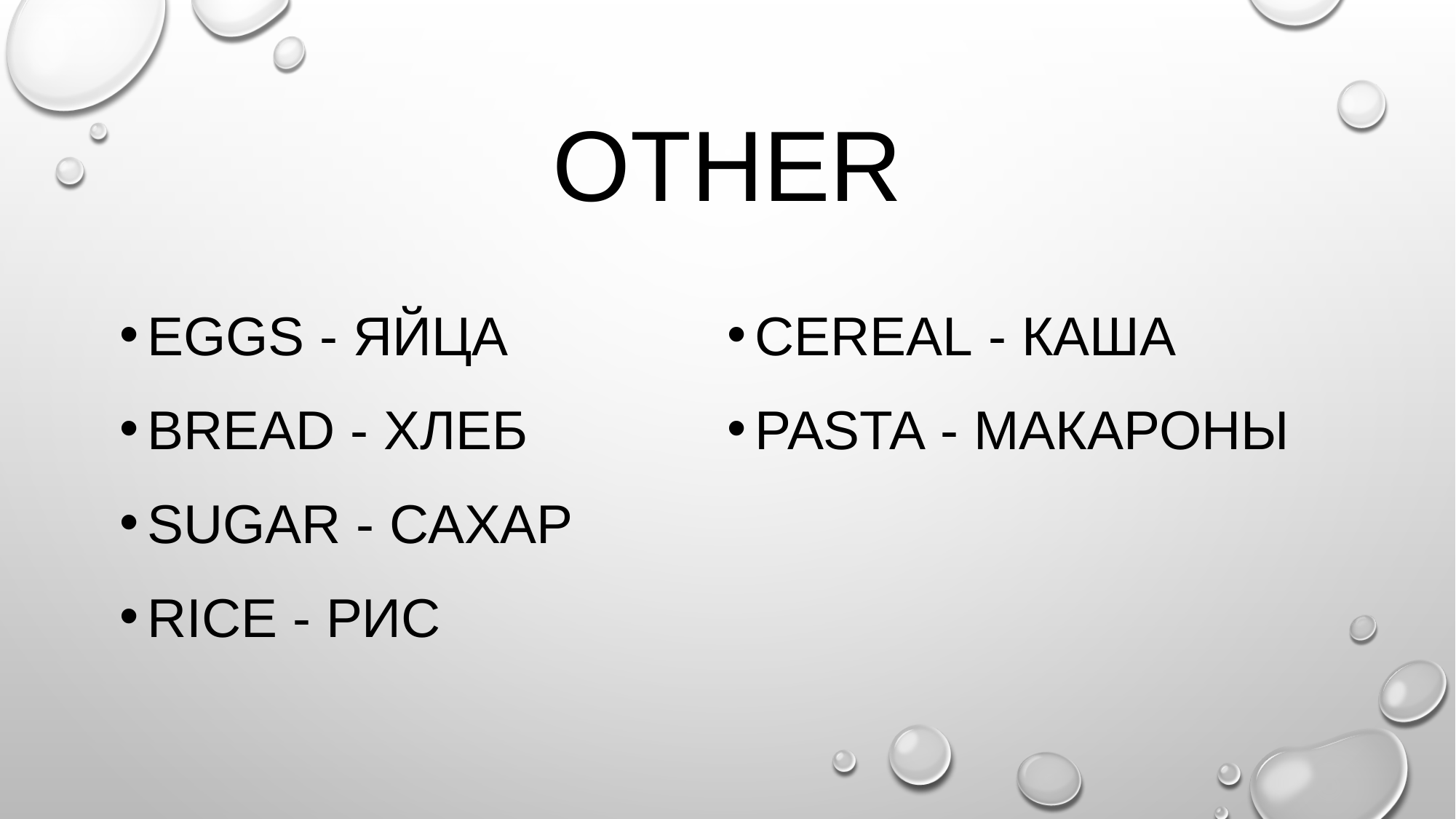

# other
Eggs - яйца
Bread - хлеб
Sugar - сахар
Rice - рис
Cereal - каша
Pasta - макароны